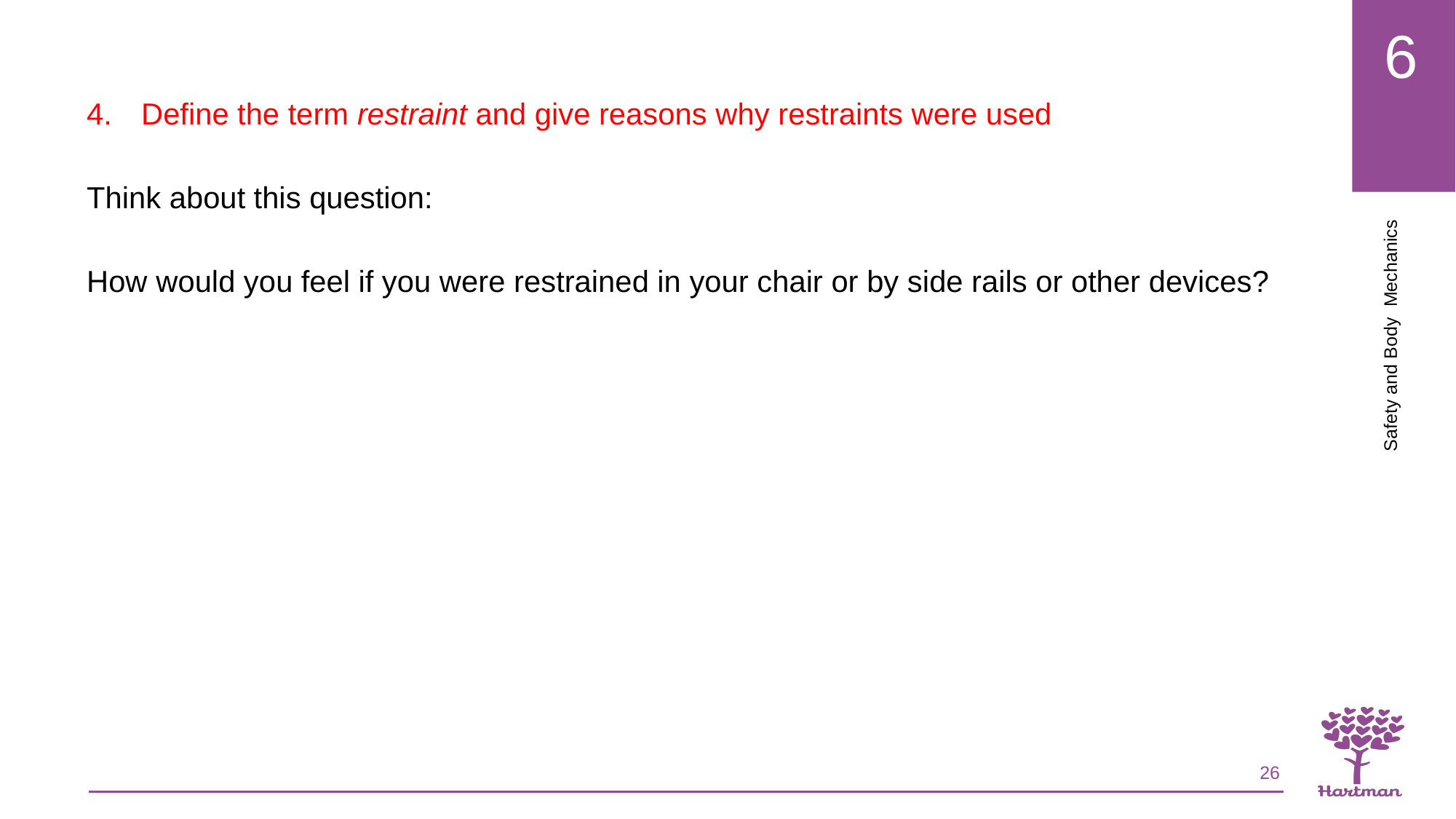

Define the term restraint and give reasons why restraints were used

Think about this question:

How would you feel if you were restrained in your chair or by side rails or other devices?

26